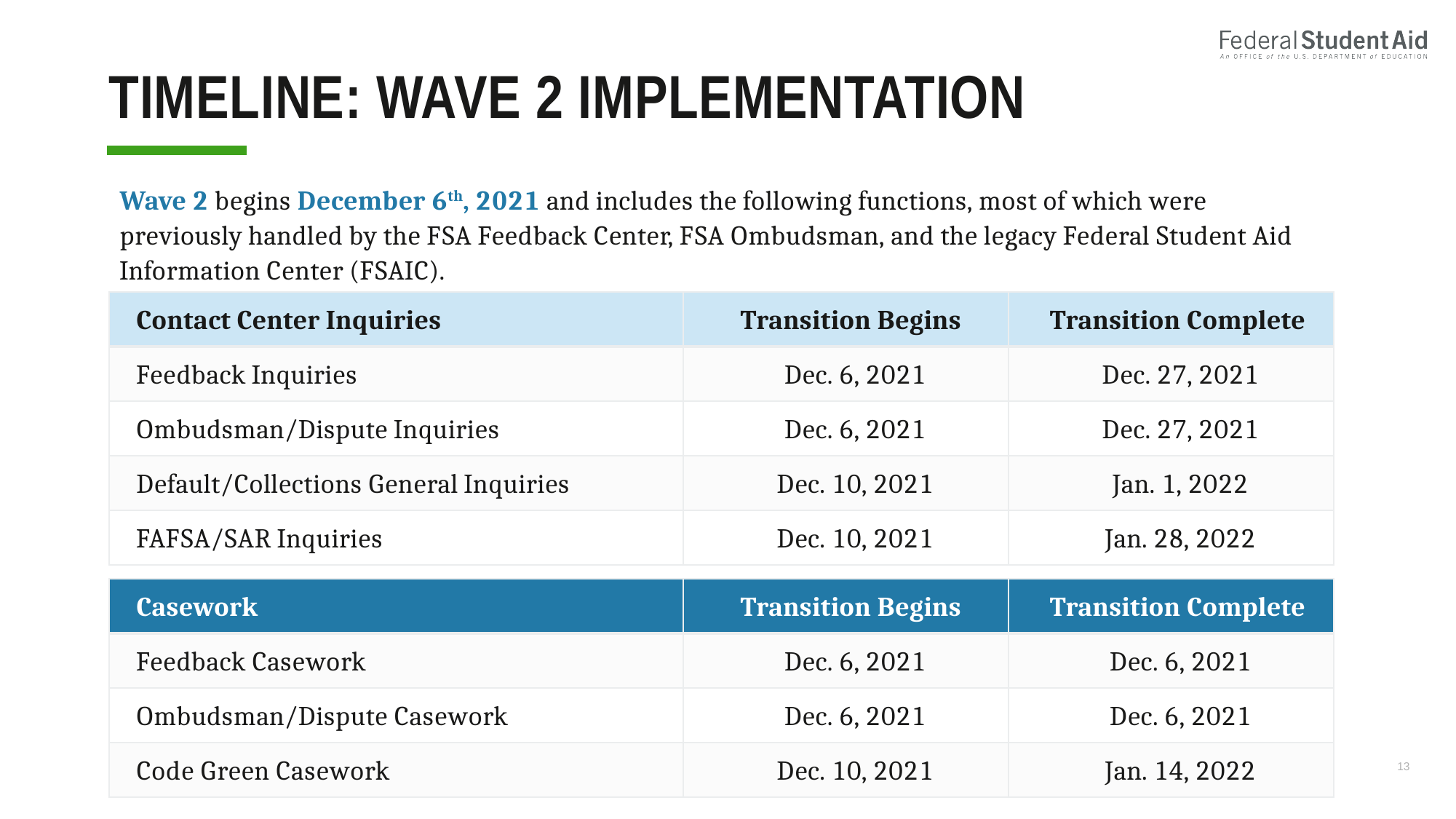

# TimeLine: Wave 2 Implementation
Wave 2 begins December 6th, 2021 and includes the following functions, most of which were previously handled by the FSA Feedback Center, FSA Ombudsman, and the legacy Federal Student Aid Information Center (FSAIC).
| Contact Center Inquiries | Transition Begins | Transition Complete |
| --- | --- | --- |
| Feedback Inquiries | Dec. 6, 2021 | Dec. 27, 2021 |
| Ombudsman/Dispute Inquiries | Dec. 6, 2021 | Dec. 27, 2021 |
| Default/Collections General Inquiries | Dec. 10, 2021 | Jan. 1, 2022 |
| FAFSA/SAR Inquiries | Dec. 10, 2021 | Jan. 28, 2022 |
| Casework | Transition Begins | Transition Complete |
| --- | --- | --- |
| Feedback Casework | Dec. 6, 2021 | Dec. 6, 2021 |
| Ombudsman/Dispute Casework | Dec. 6, 2021 | Dec. 6, 2021 |
| Code Green Casework | Dec. 10, 2021 | Jan. 14, 2022 |
13